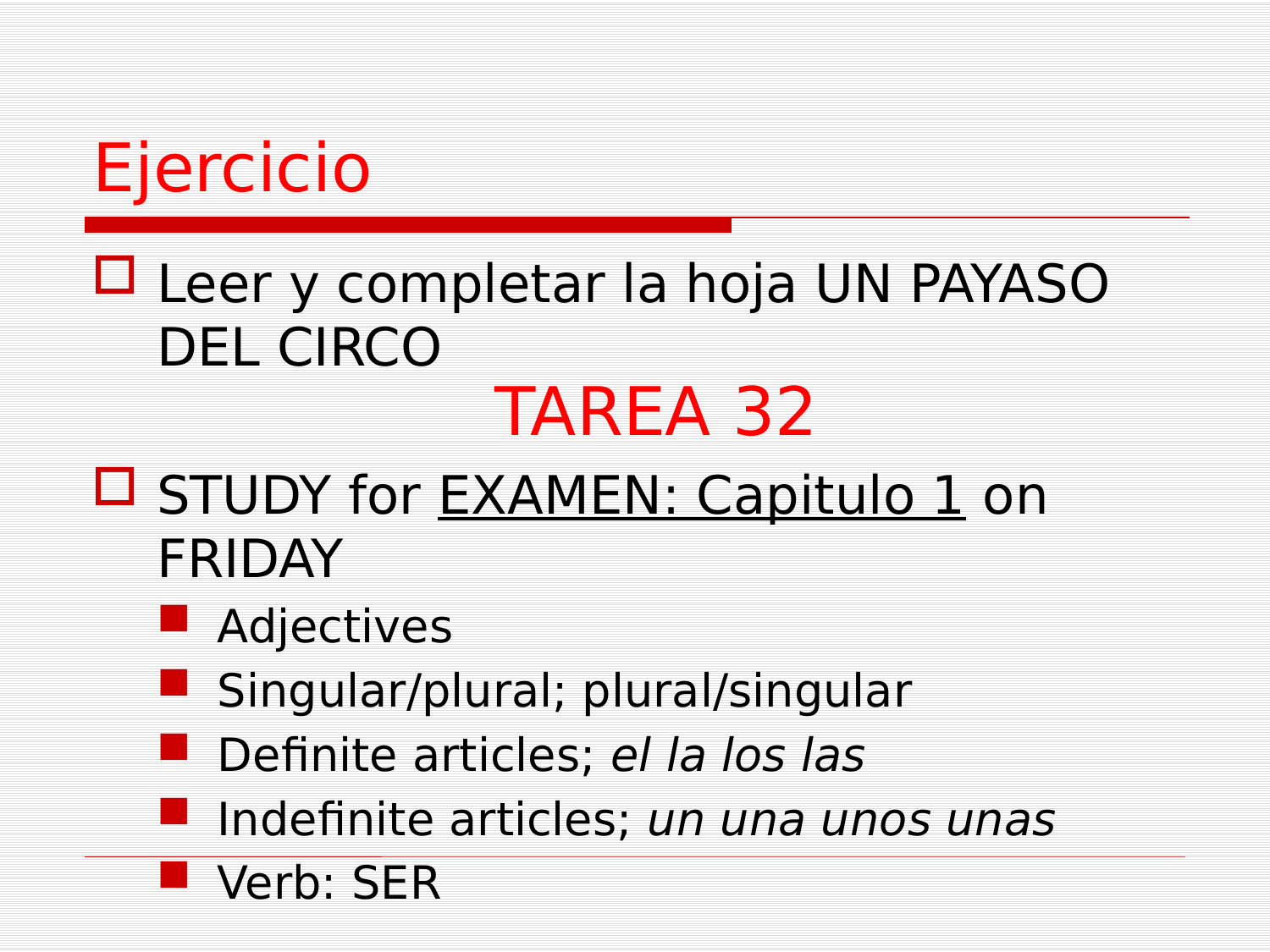

# Ejercicio
Leer y completar la hoja UN PAYASO DEL CIRCO

STUDY for EXAMEN: Capitulo 1 on FRIDAY
Adjectives
Singular/plural; plural/singular
Definite articles; el la los las
Indefinite articles; un una unos unas
Verb: SER
TAREA 32